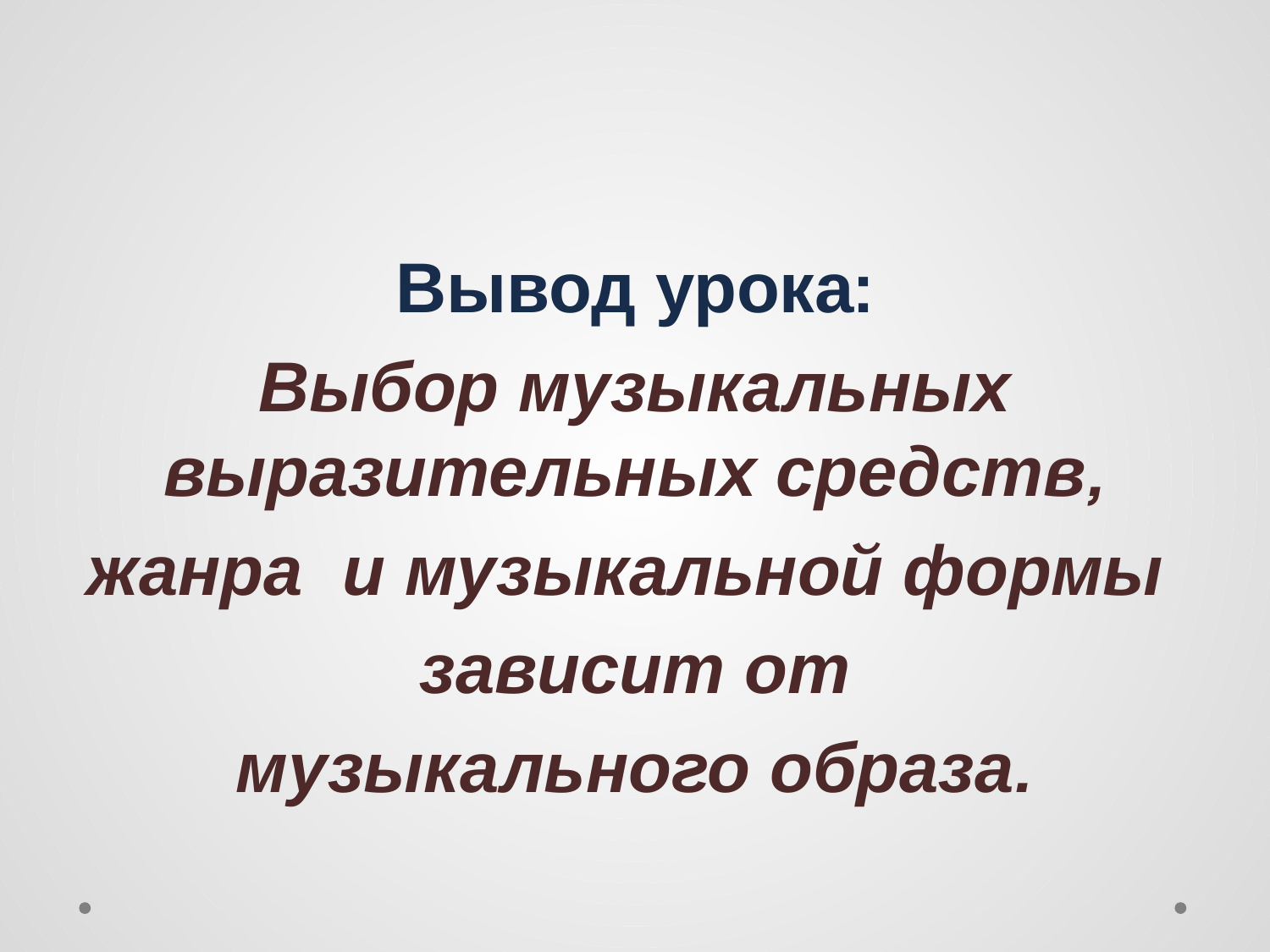

#
Вывод урока:
Выбор музыкальных выразительных средств,
жанра  и музыкальной формы
зависит от
музыкального образа.